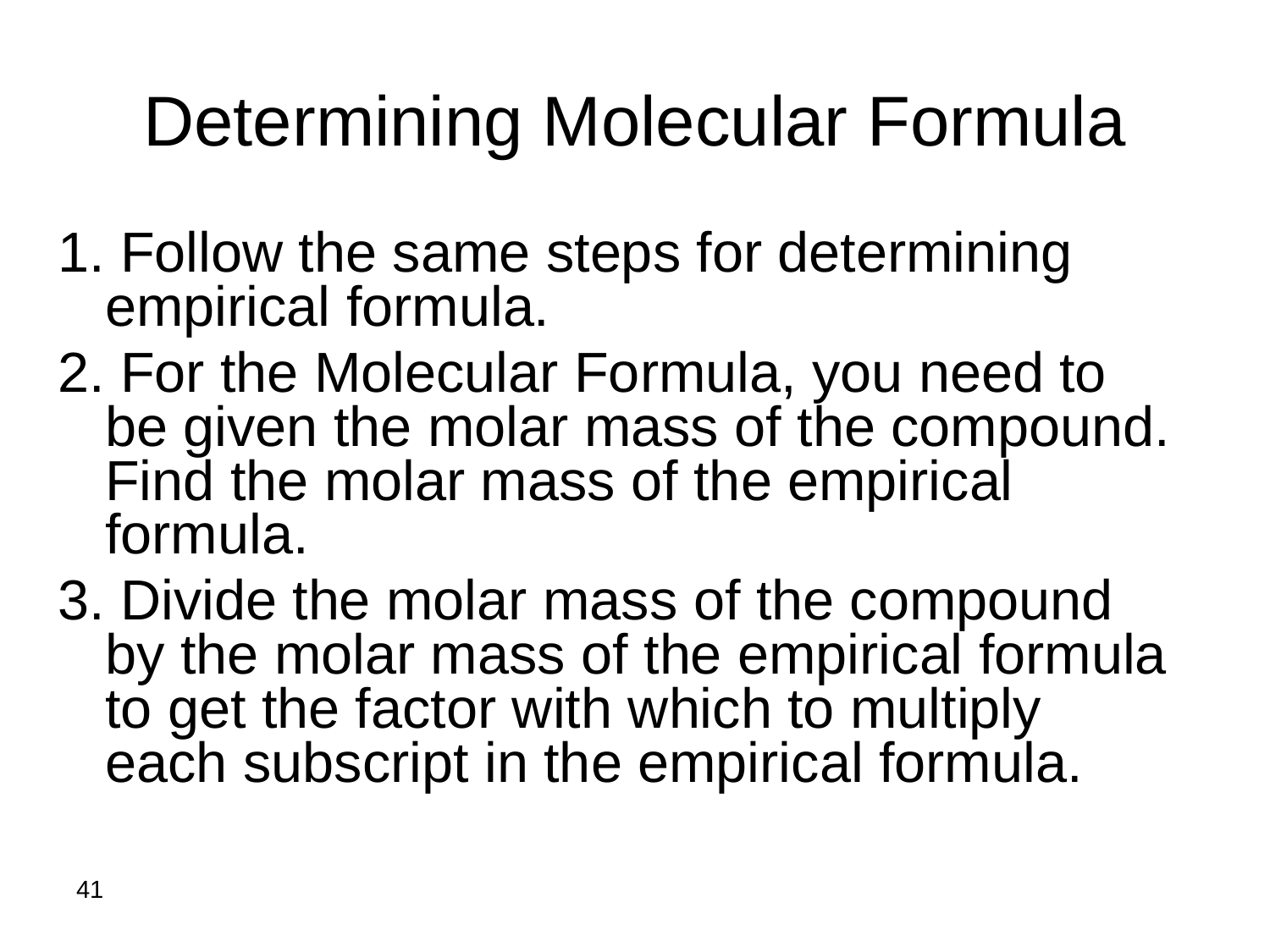

# Determining Molecular Formula

1. Follow the same steps for determining empirical formula.
2. For the Molecular Formula, you need to be given the molar mass of the compound. Find the molar mass of the empirical formula.
3. Divide the molar mass of the compound by the molar mass of the empirical formula to get the factor with which to multiply each subscript in the empirical formula.
41